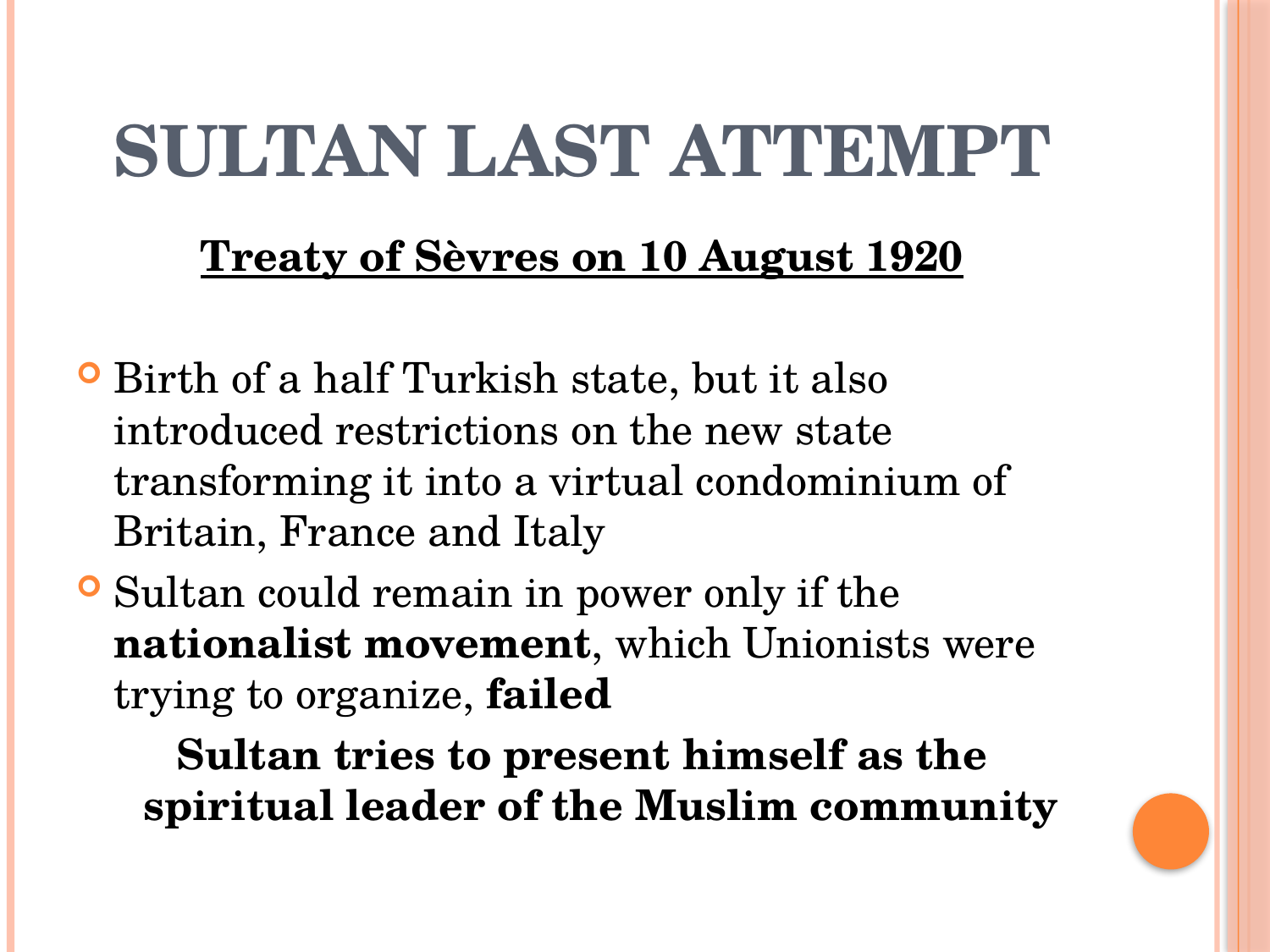

# Sultan last attempt
Treaty of Sèvres on 10 August 1920

Birth of a half Turkish state, but it also introduced restrictions on the new state transforming it into a virtual condominium of Britain, France and Italy
Sultan could remain in power only if the nationalist movement, which Unionists were trying to organize, failed
Sultan tries to present himself as the spiritual leader of the Muslim community